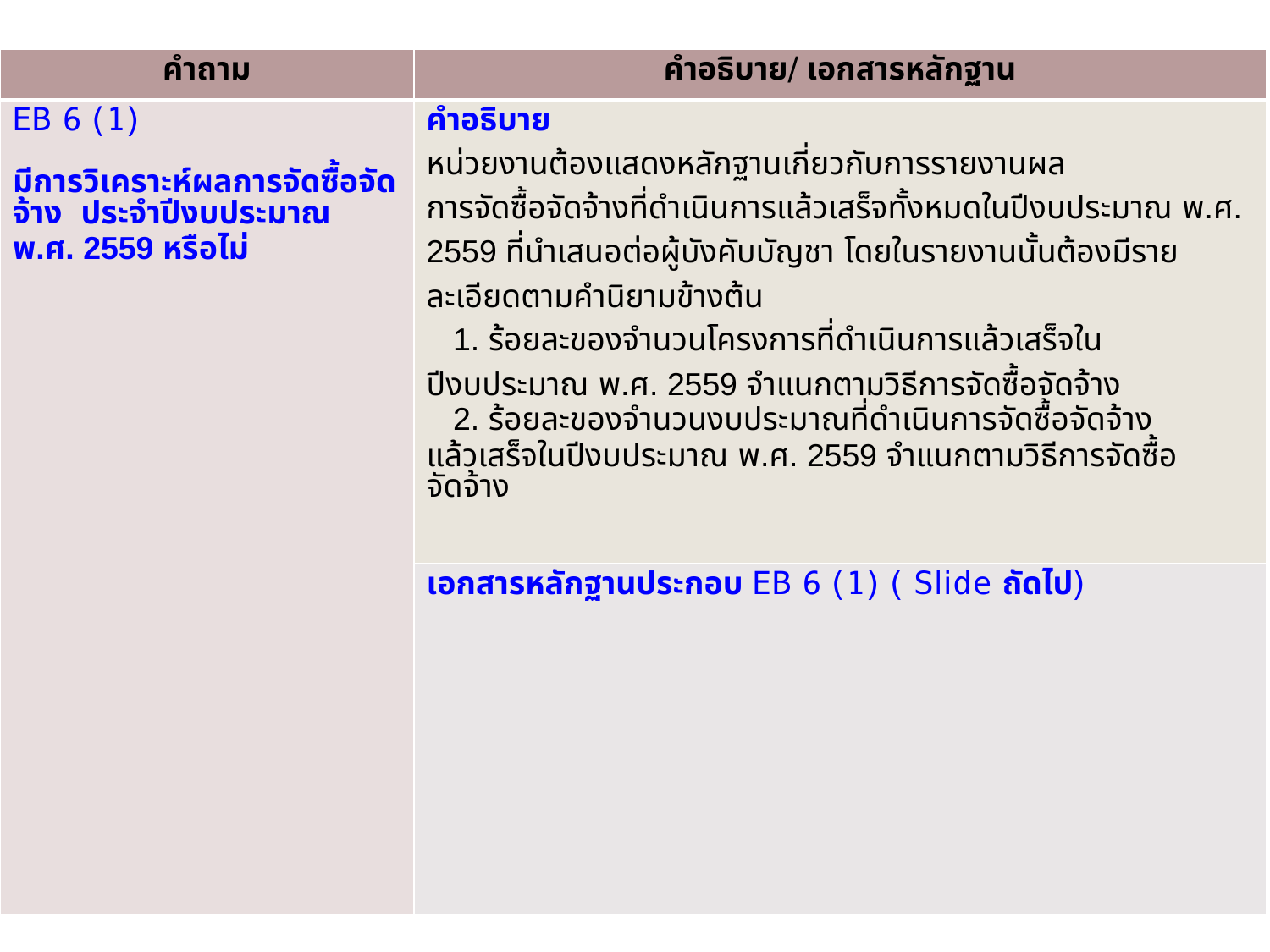

| คำถาม | คำอธิบาย/เอกสารหลักฐาน |
| --- | --- |
| EB 6 (1) มีการวิเคราะห์ผลการจัดซื้อจัดจ้าง ประจำปีงบประมาณ พ.ศ. 2559 หรือไม่ | คำอธิบาย หน่วยงานต้องแสดงหลักฐานเกี่ยวกับการรายงานผล การจัดซื้อจัดจ้างที่ดำเนินการแล้วเสร็จทั้งหมดในปีงบประมาณ พ.ศ. 2559 ที่นำเสนอต่อผู้บังคับบัญชา โดยในรายงานนั้นต้องมีรายละเอียดตามคำนิยามข้างต้น 1. ร้อยละของจำนวนโครงการที่ดำเนินการแล้วเสร็จในปีงบประมาณ พ.ศ. 2559 จำแนกตามวิธีการจัดซื้อจัดจ้าง 2. ร้อยละของจำนวนงบประมาณที่ดำเนินการจัดซื้อจัดจ้าง แล้วเสร็จในปีงบประมาณ พ.ศ. 2559 จำแนกตามวิธีการจัดซื้อ จัดจ้าง |
|  | เอกสารหลักฐานประกอบ EB 6 (1) ( Slide ถัดไป) |